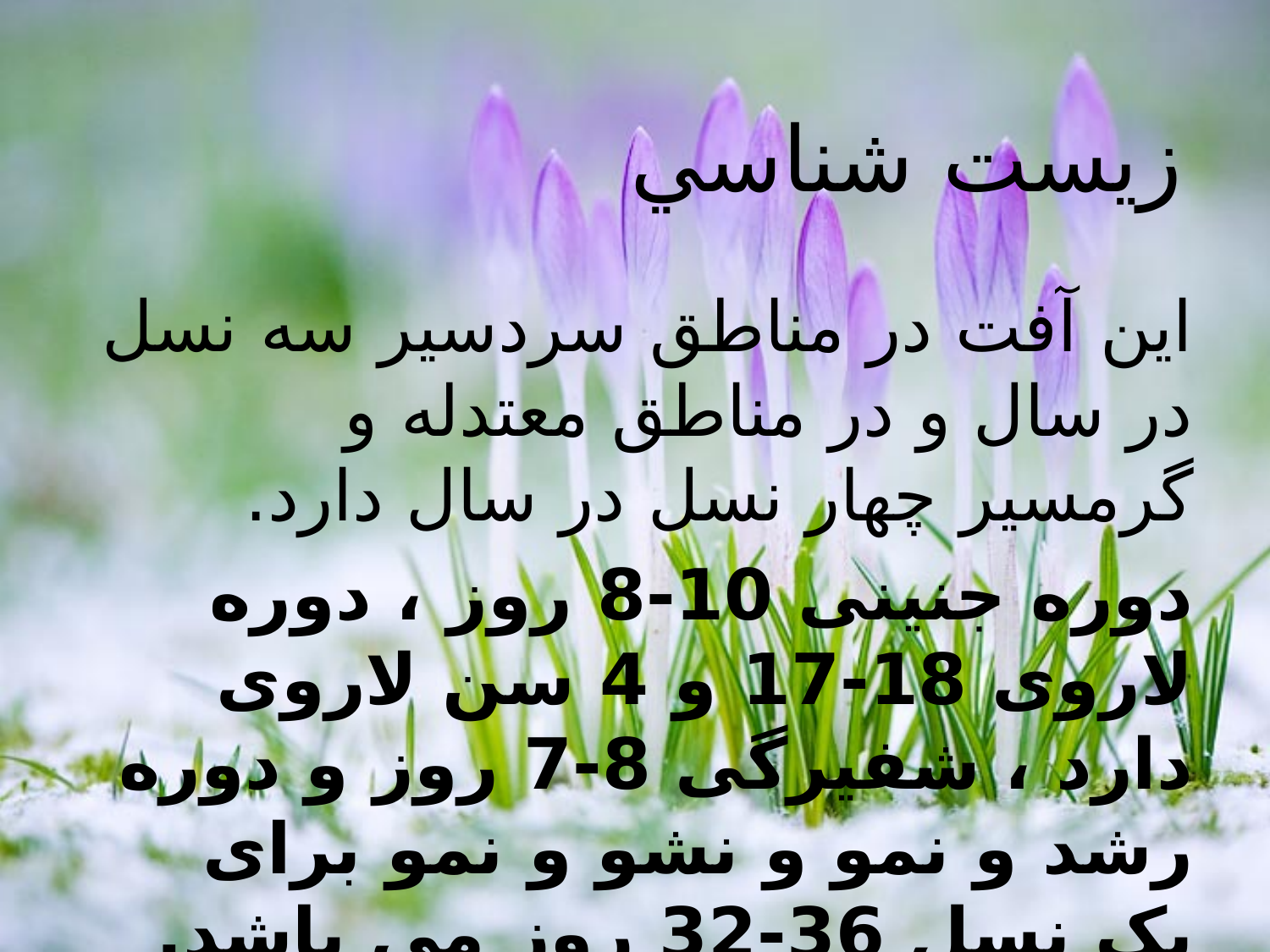

# زيست شناسي
این آفت در مناطق سردسیر سه نسل در سال و در مناطق معتدله و گرمسیر چهار نسل در سال دارد.
دوره جنینی 10-8 روز ، دوره لاروی 18-17 و 4 سن لاروی دارد ، شفیرگی 8-7 روز و دوره رشد و نمو و نشو و نمو برای یک نسل 36-32 روز می باشد.